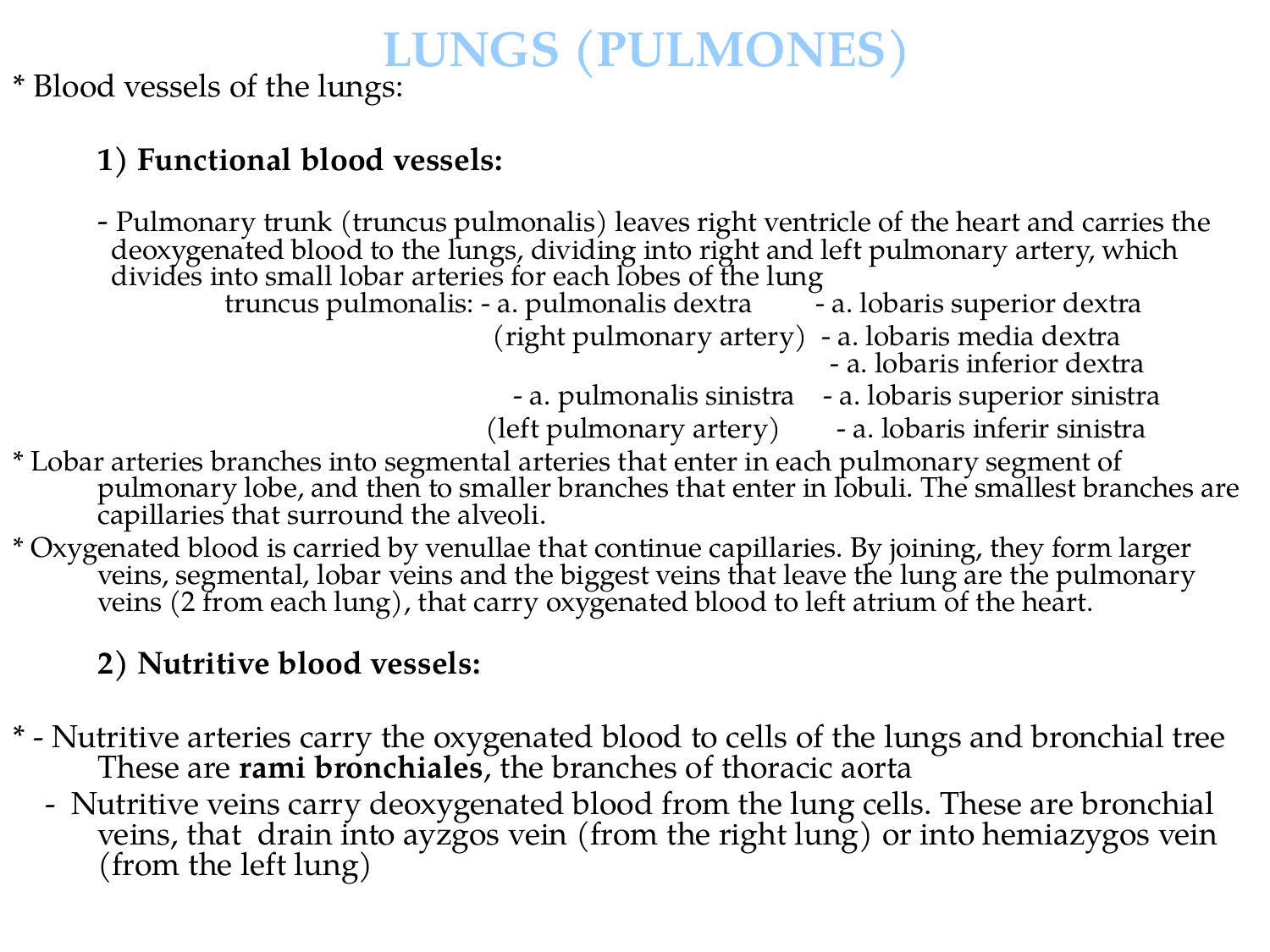

LUNGS (PULMONES)
* Blood vessels of the lungs:

	1) Functional blood vessels:
- Pulmonary trunk (truncus pulmonalis) leaves right ventricle of the heart and carries the
  deoxygenated blood to the lungs, dividing into right and left pulmonary artery, which
  divides into small lobar arteries for each lobes of the lung
	truncus pulmonalis: - a. pulmonalis dextra         - a. lobaris superior dextra
				  (right pulmonary artery)  - a. lobaris media dextra
					              - a. lobaris inferior dextra
				     - a. pulmonalis sinistra    - a. lobaris superior sinistra
				 (left pulmonary artery)        - a. lobaris inferir sinistra
* Lobar arteries branches into segmental arteries that enter in each pulmonary segment of pulmonary lobe, and then to smaller branches that enter in lobuli. The smallest branches are capillaries that surround the alveoli.
* Oxygenated blood is carried by venullae that continue capillaries. By joining, they form larger veins, segmental, lobar veins and the biggest veins that leave the lung are the pulmonary veins (2 from each lung), that carry oxygenated blood to left atrium of the heart.
	2) Nutritive blood vessels:

* - Nutritive arteries carry the oxygenated blood to cells of the lungs and bronchial tree
These are rami bronchiales, the branches of thoracic aorta
    -  Nutritive veins carry deoxygenated blood from the lung cells. These are bronchial veins, that  drain into ayzgos vein (from the right lung) or into hemiazygos vein (from the left lung)